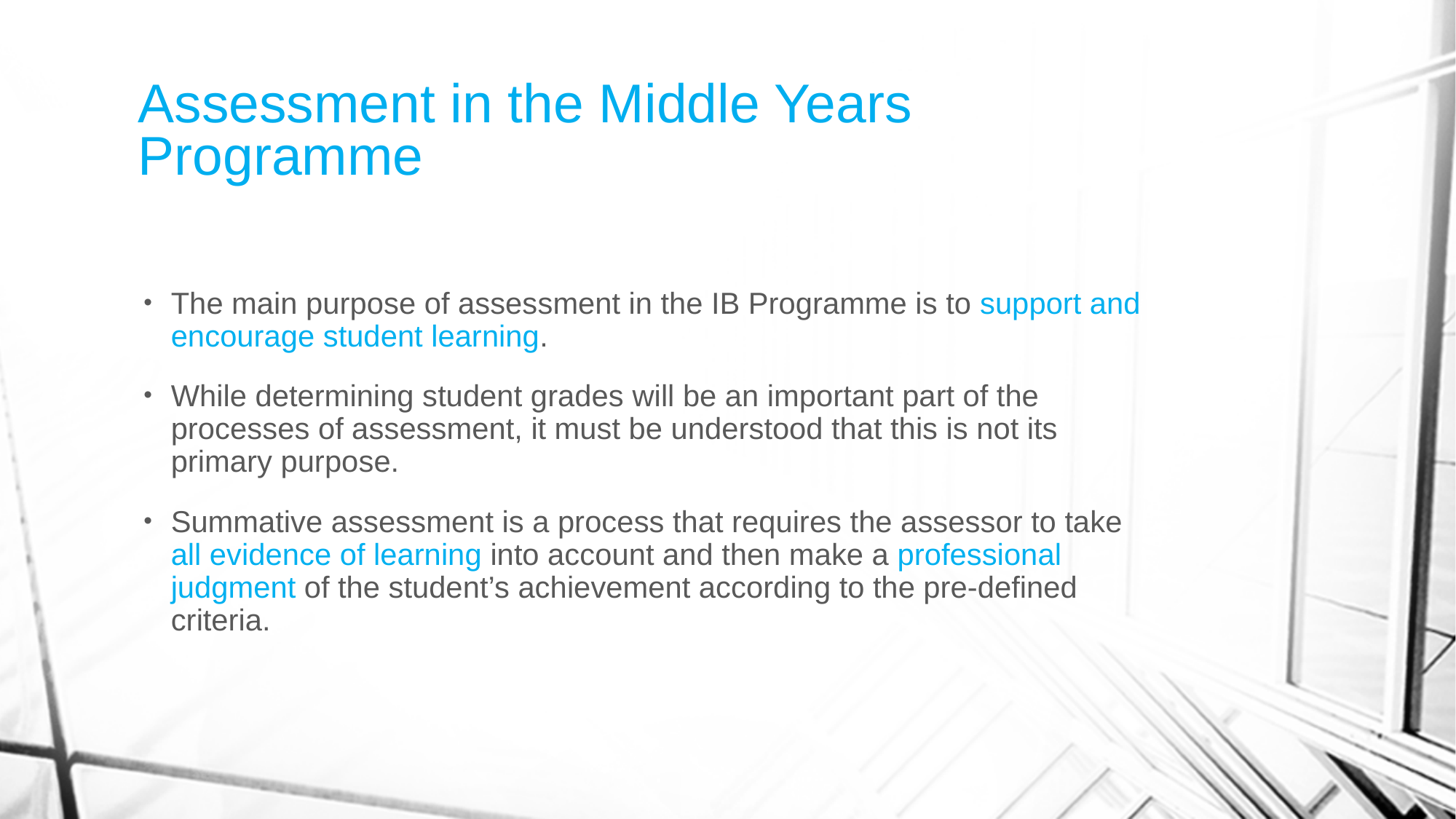

# Assessment in the Middle Years Programme

The main purpose of assessment in the IB Programme is to support and encourage student learning.
While determining student grades will be an important part of the processes of assessment, it must be understood that this is not its primary purpose.
Summative assessment is a process that requires the assessor to take all evidence of learning into account and then make a professional judgment of the student’s achievement according to the pre-defined criteria.